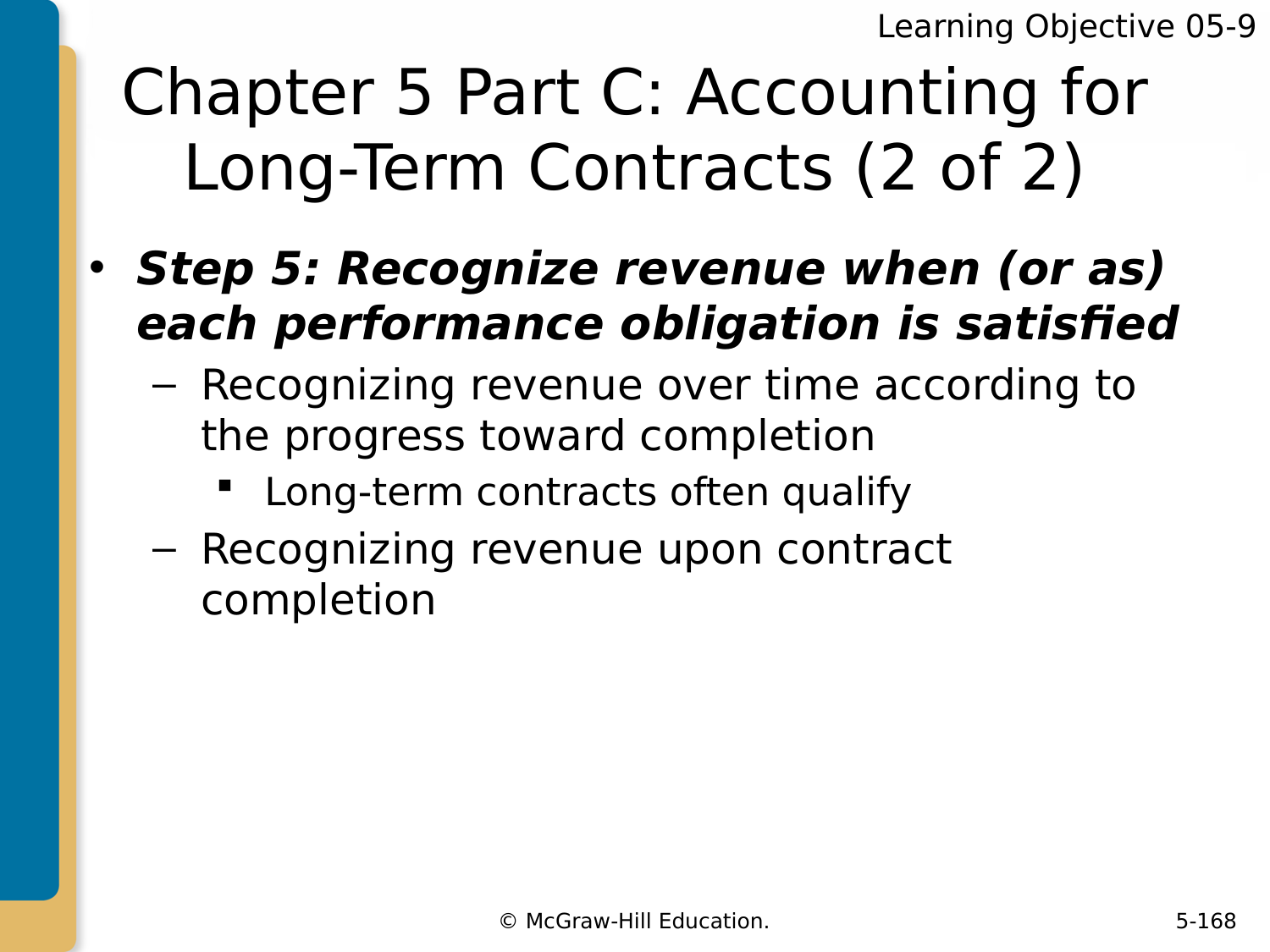

Learning Objective 05-9
# Chapter 5 Part C: Accounting for Long-Term Contracts (2 of 2)
Step 5: Recognize revenue when (or as) each performance obligation is satisfied
Recognizing revenue over time according to the progress toward completion
Long-term contracts often qualify
Recognizing revenue upon contract completion